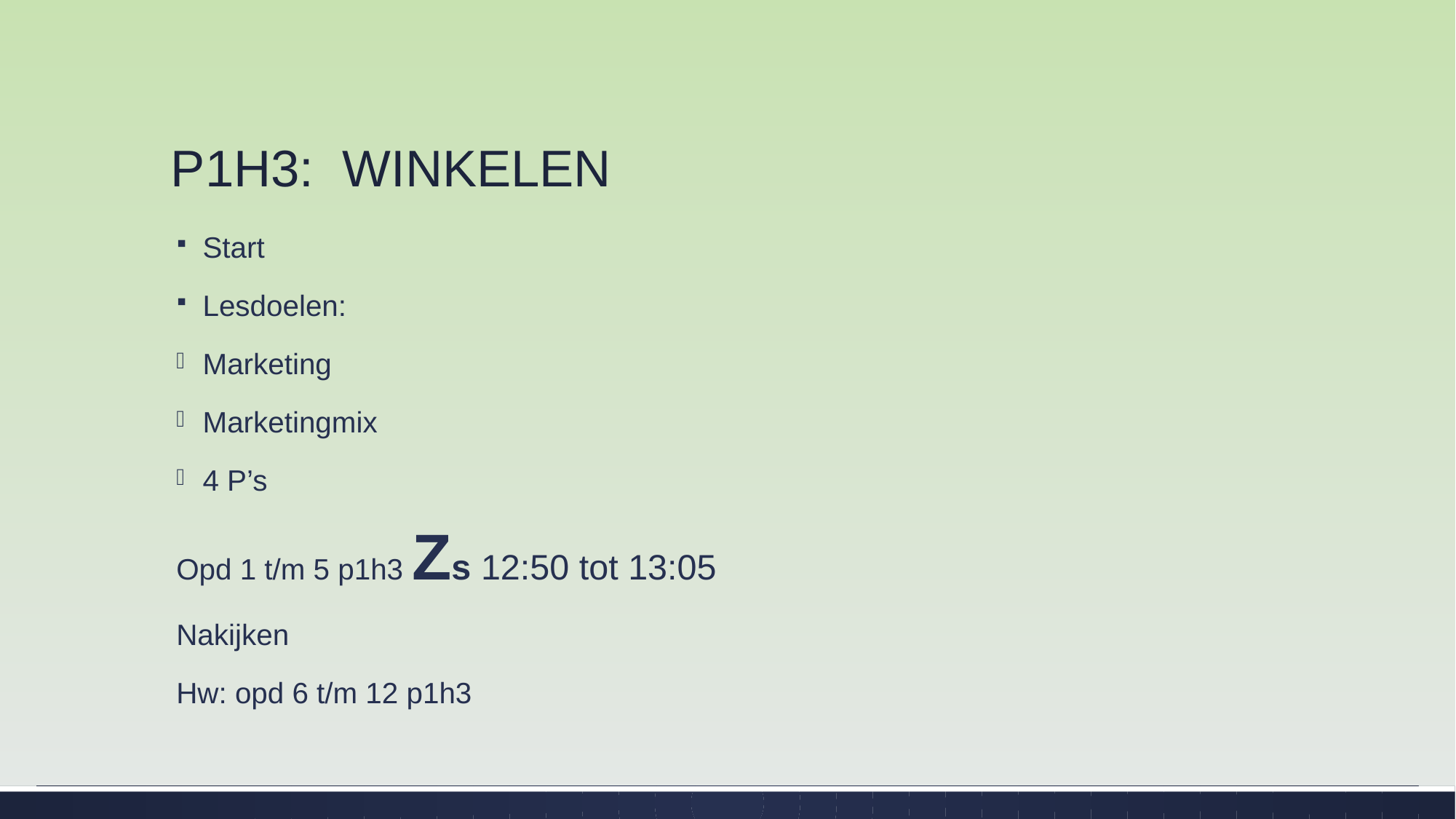

# P1H3:  WINKELEN
Start
Lesdoelen:
Marketing
Marketingmix
4 P’s
Opd 1 t/m 5 p1h3 Zs 12:50 tot 13:05
Nakijken
Hw: opd 6 t/m 12 p1h3